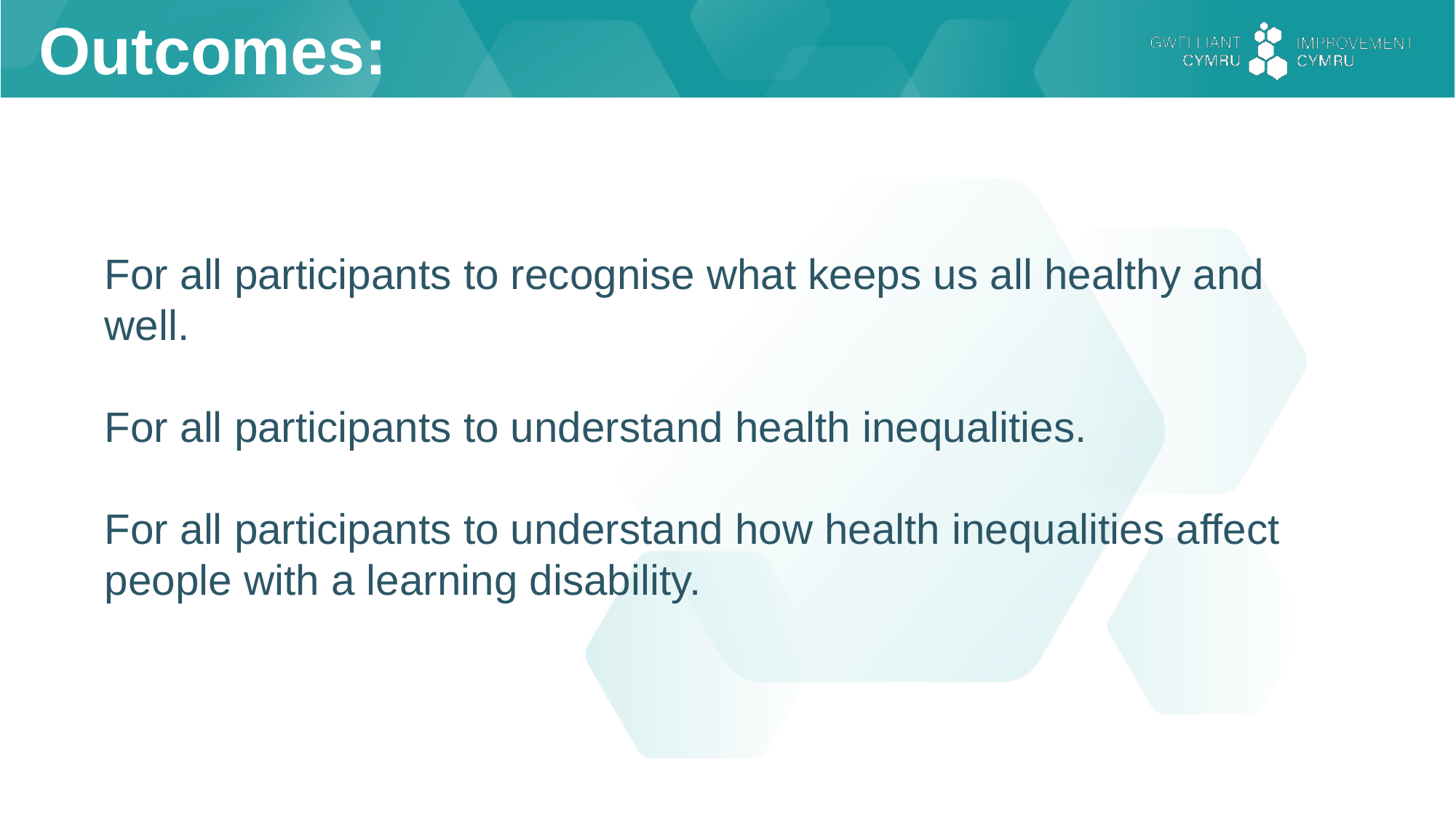

Outcomes:

For all participants to recognise what keeps us all healthy and well.

For all participants to understand health inequalities.

For all participants to understand how health inequalities affect people with a learning disability.